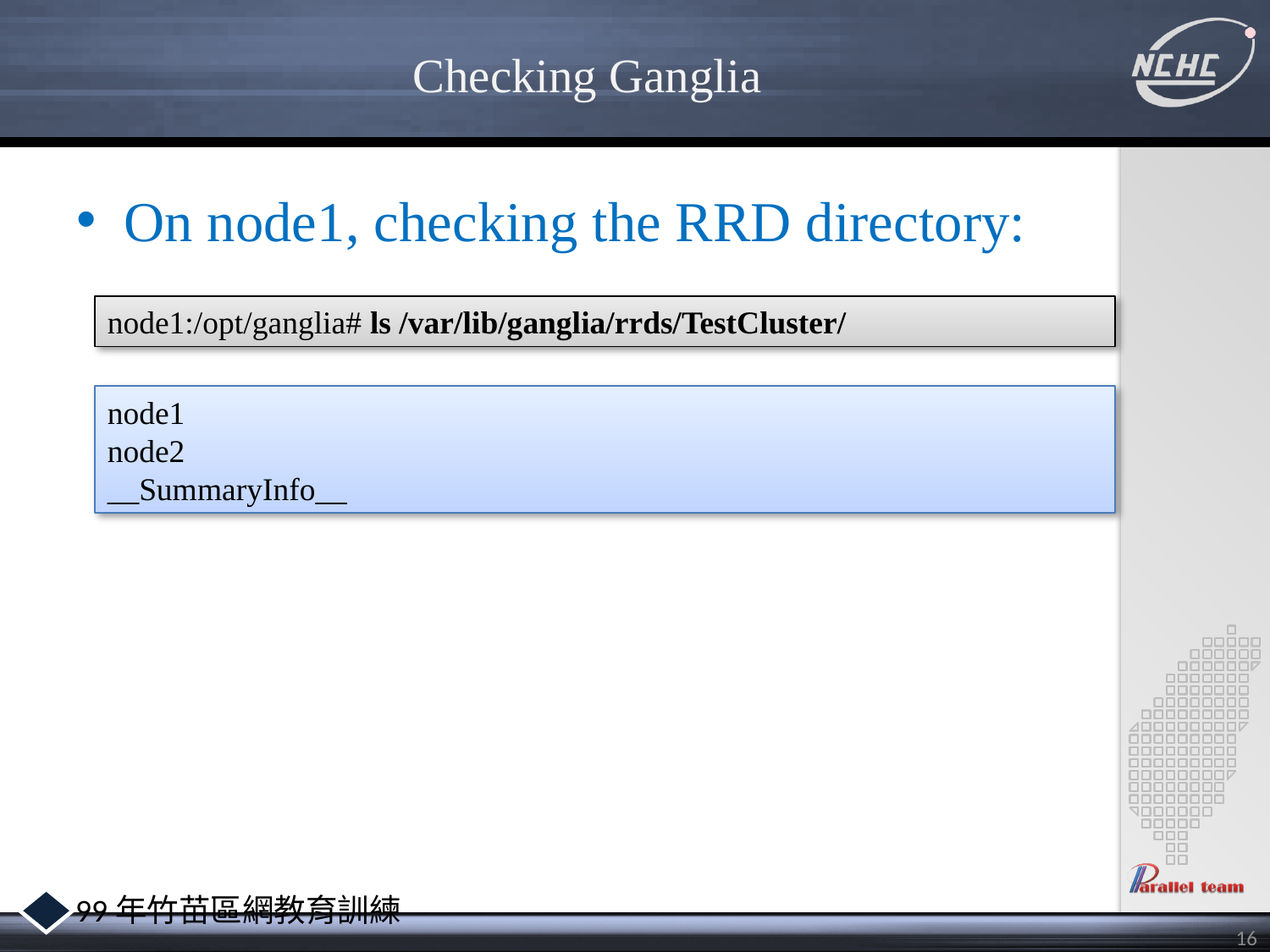

# Checking Ganglia
On node1, checking the RRD directory:

node1:/opt/ganglia# ls /var/lib/ganglia/rrds/TestCluster/
node1
node2
__SummaryInfo__
16